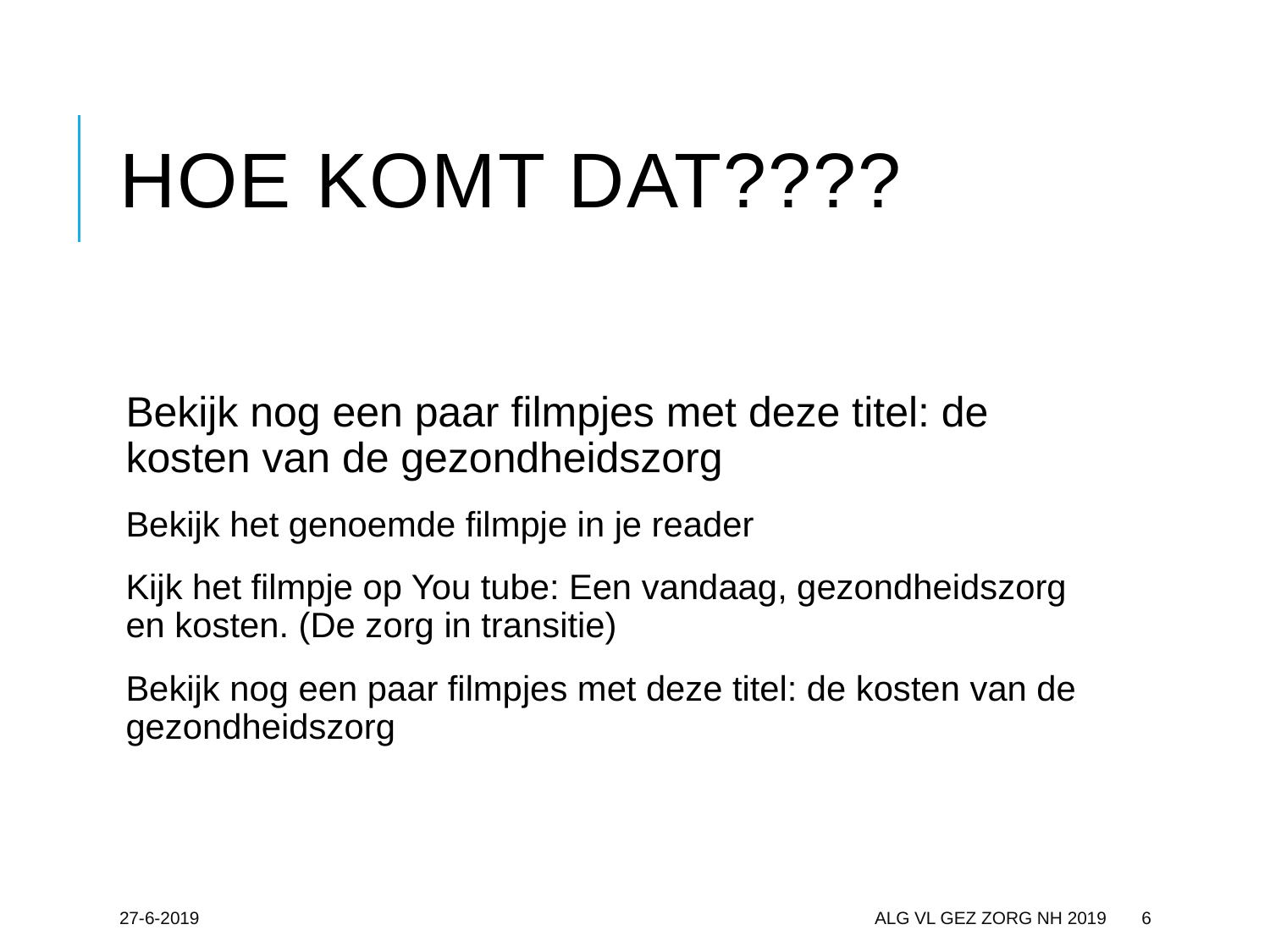

# Hoe komt dat????

Bekijk nog een paar filmpjes met deze titel: de kosten van de gezondheidszorg
Bekijk het genoemde filmpje in je reader
Kijk het filmpje op You tube: Een vandaag, gezondheidszorg en kosten. (De zorg in transitie)
Bekijk nog een paar filmpjes met deze titel: de kosten van de gezondheidszorg
27-6-2019
Alg VL gez zorg NH 2019
6